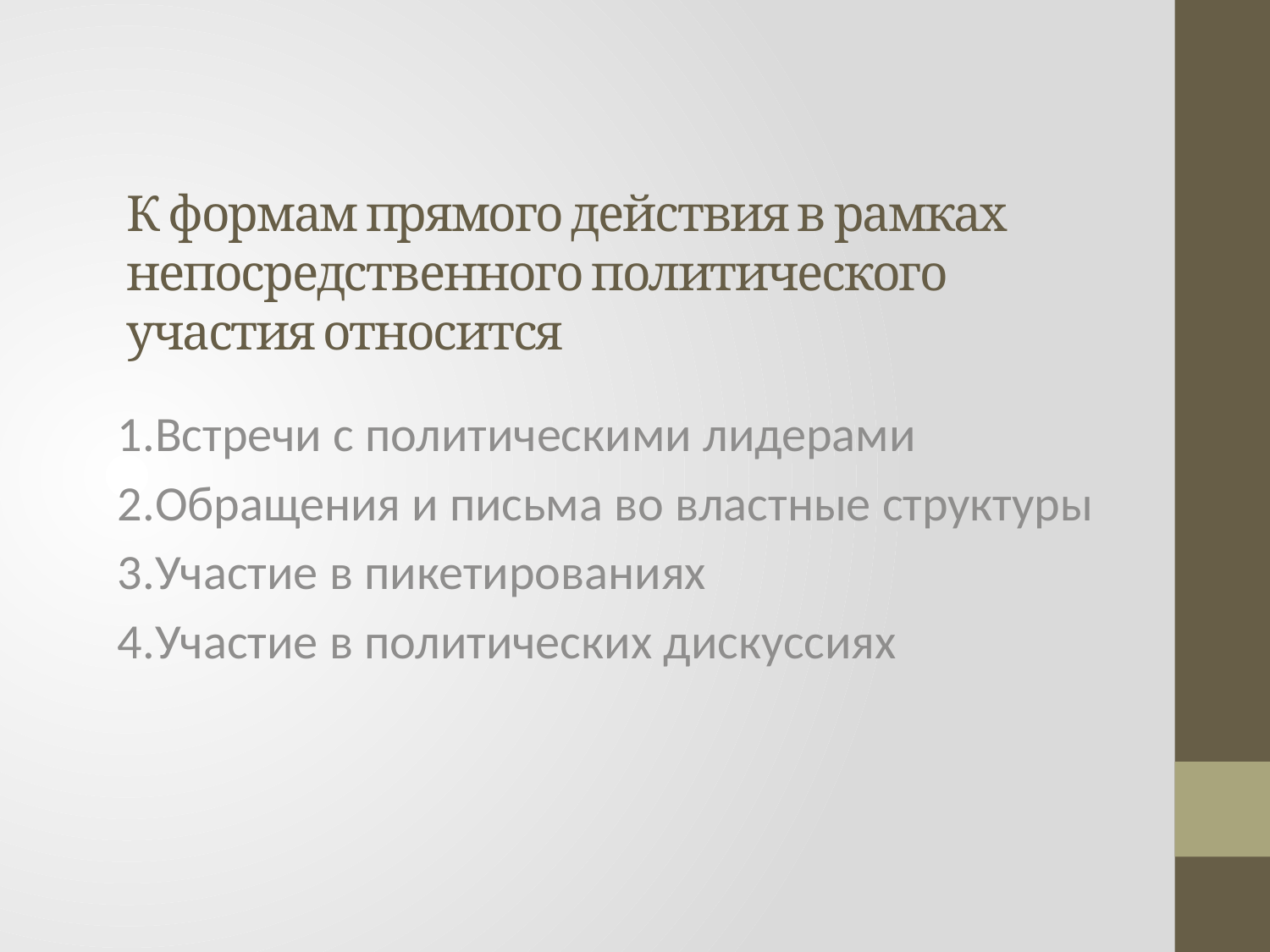

# К формам прямого действия в рамках непосредственного политического участия относится
1.Встречи с политическими лидерами
2.Обращения и письма во властные структуры
3.Участие в пикетированиях
4.Участие в политических дискуссиях